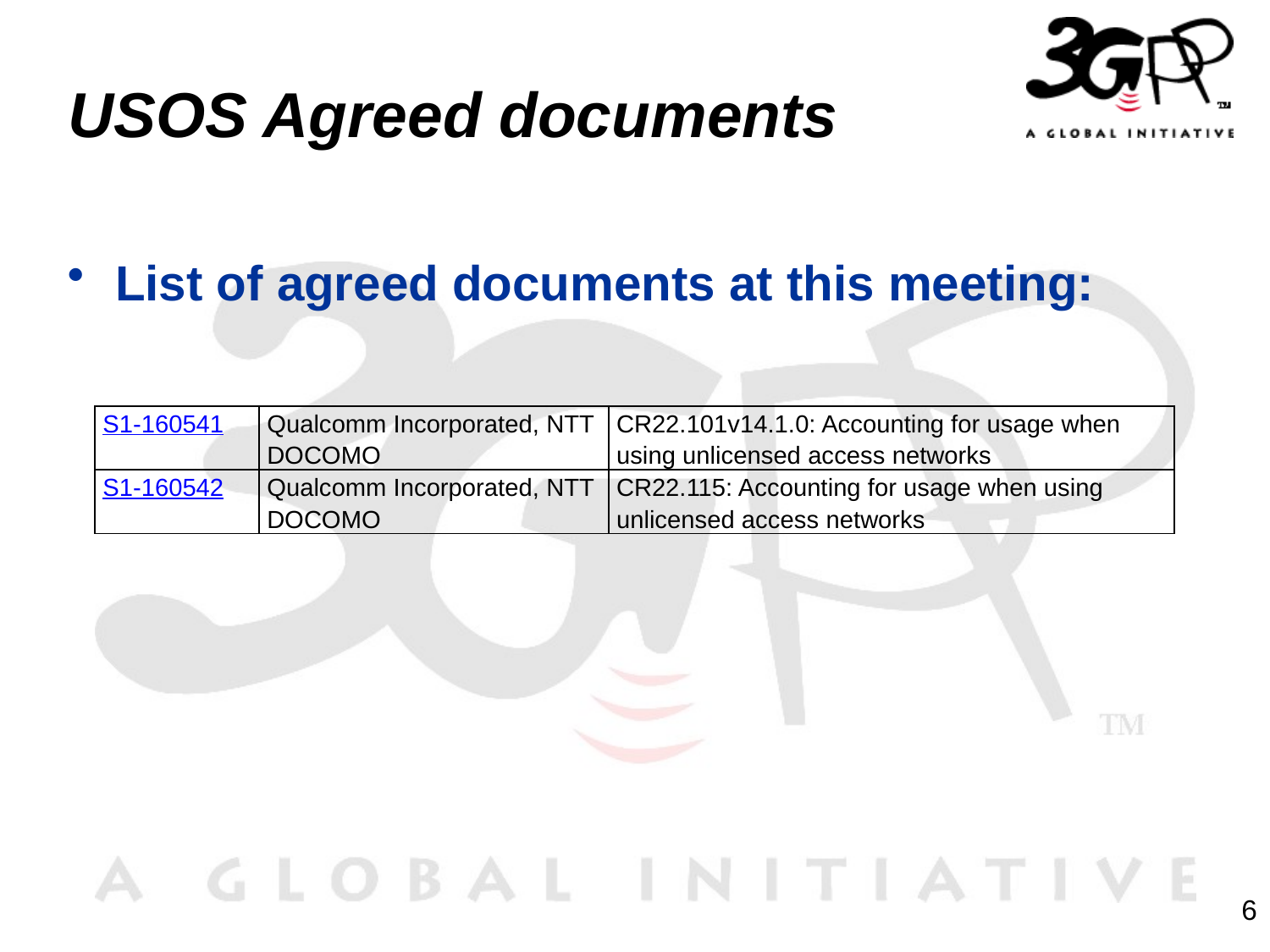

# USOS Agreed documents

List of agreed documents at this meeting:

| S1-160541 | Qualcomm Incorporated, NTT DOCOMO | CR22.101v14.1.0: Accounting for usage when using unlicensed access networks |
| --- | --- | --- |
| S1-160542 | Qualcomm Incorporated, NTT DOCOMO | CR22.115: Accounting for usage when using unlicensed access networks |
6